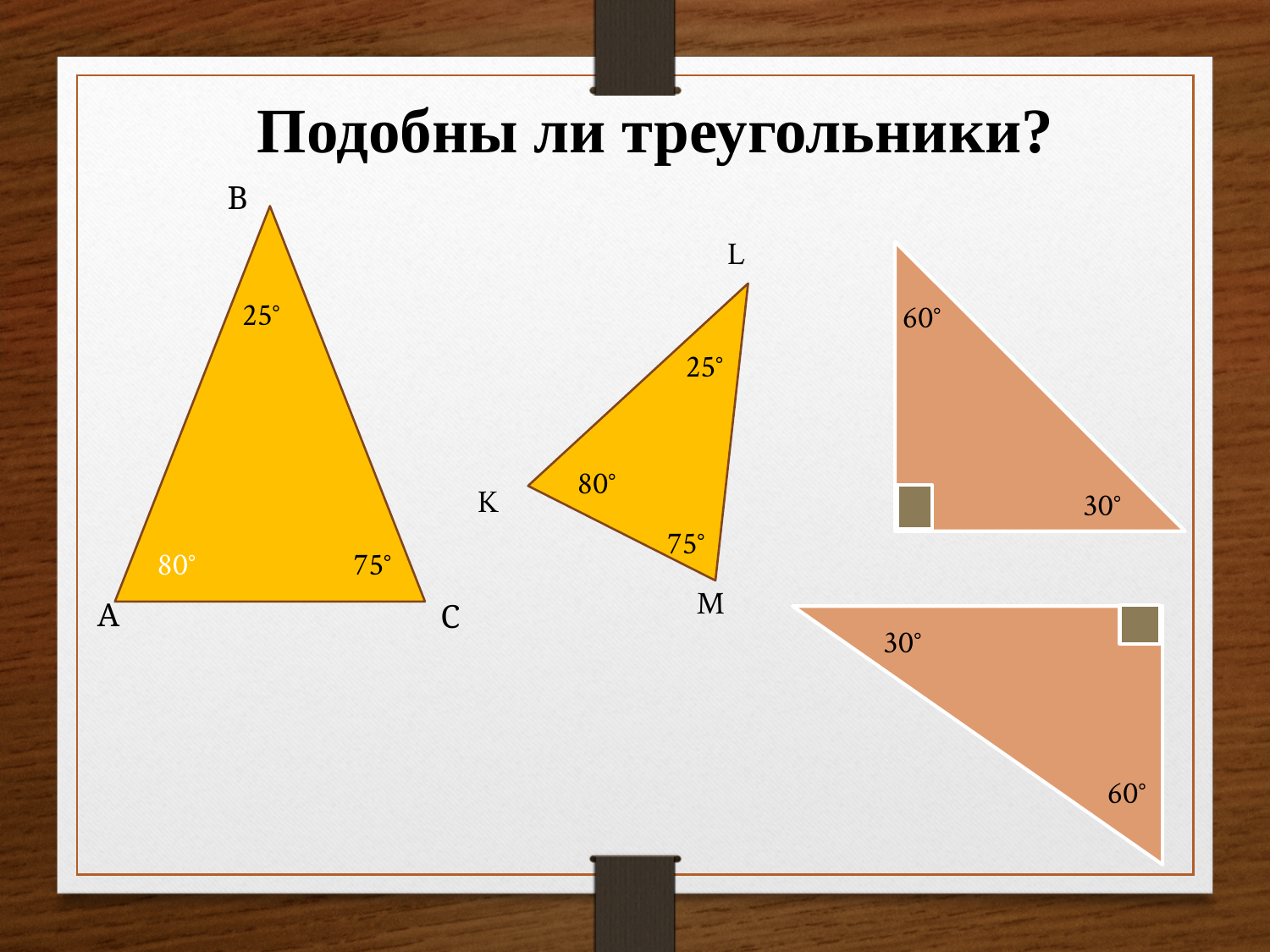

Подобны ли треугольники?
В

L

25°
60°
25°
  K
80°
30°

75°
80°
75°
M
А
С

30°
60°